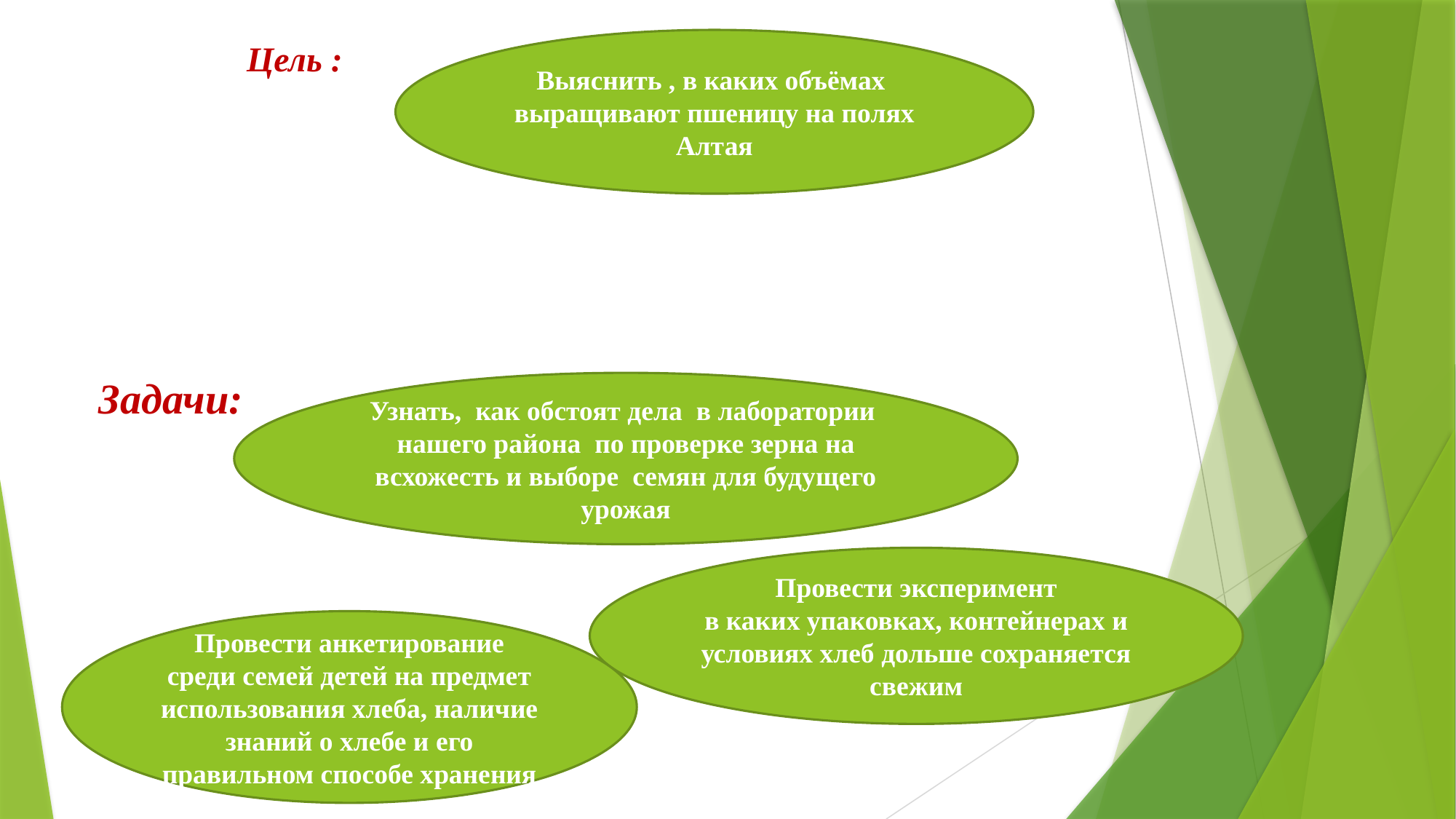

Выяснить , в каких объёмах  выращивают пшеницу на полях Алтая
# Цель :
Задачи:
Узнать,  как обстоят дела  в лаборатории  нашего района  по проверке зерна на всхожесть и выборе  семян для будущего урожая
Провести эксперимент
в каких упаковках, контейнерах и условиях хлеб дольше сохраняется свежим
Провести анкетирование среди семей детей на предмет использования хлеба, наличие знаний о хлебе и его правильном способе хранения